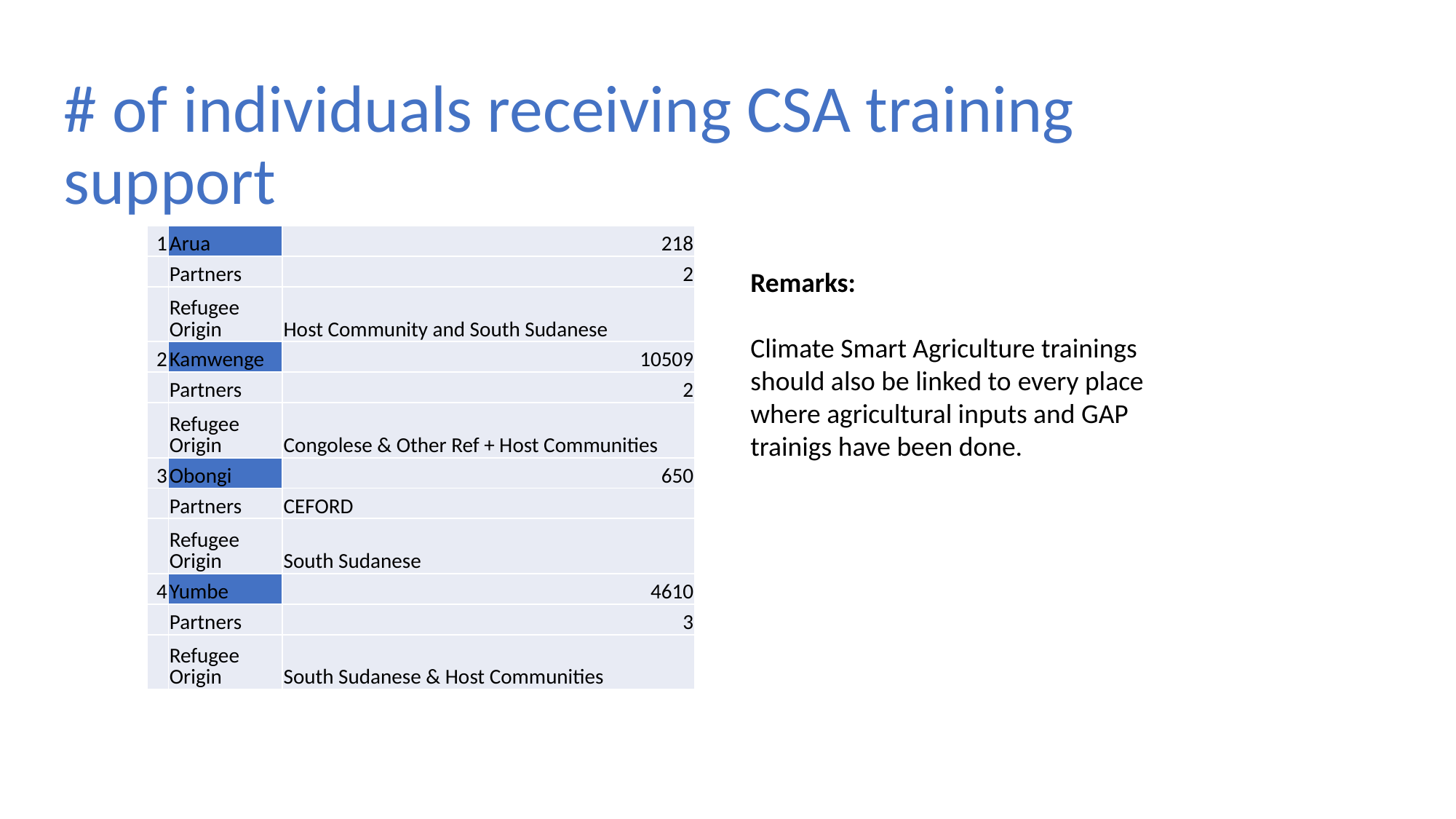

# # of individuals receiving CSA training support
| 1 | Arua | 218 |
| --- | --- | --- |
|  | Partners | 2 |
|  | Refugee Origin | Host Community and South Sudanese |
| 2 | Kamwenge | 10509 |
|  | Partners | 2 |
|  | Refugee Origin | Congolese & Other Ref + Host Communities |
| 3 | Obongi | 650 |
|  | Partners | CEFORD |
|  | Refugee Origin | South Sudanese |
| 4 | Yumbe | 4610 |
|  | Partners | 3 |
|  | Refugee Origin | South Sudanese & Host Communities |
Remarks:

Climate Smart Agriculture trainings should also be linked to every place where agricultural inputs and GAP trainigs have been done.